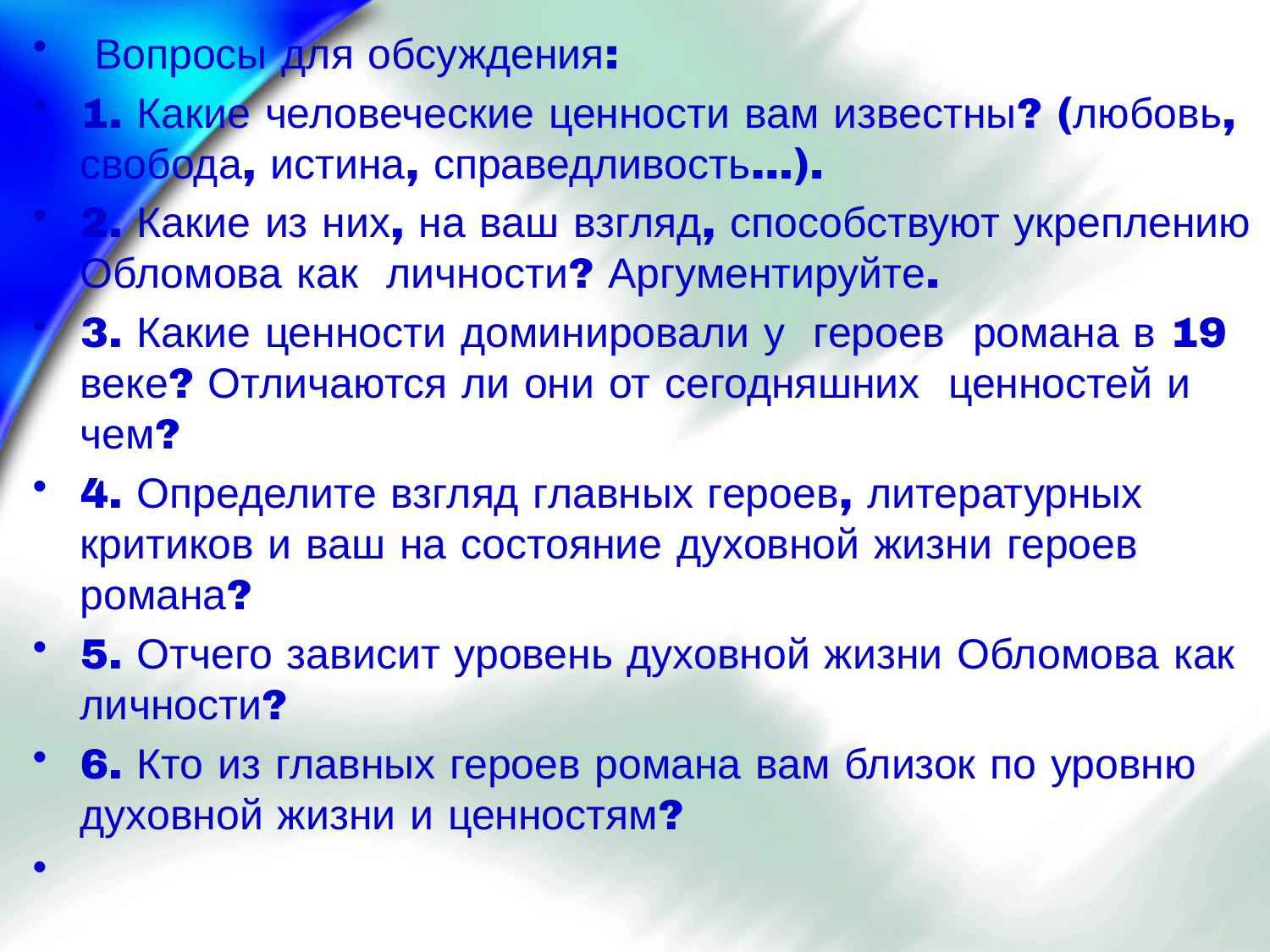

Вопросы для обсуждения:
1. Какие человеческие ценности вам известны? (любовь, свобода, истина, справедливость…).
2. Какие из них, на ваш взгляд, способствуют укреплению Обломова как  личности? Аргументируйте.
3. Какие ценности доминировали у  героев  романа в 19 веке? Отличаются ли они от сегодняшних  ценностей и чем?
4. Определите взгляд главных героев, литературных критиков и ваш на состояние духовной жизни героев романа?
5. Отчего зависит уровень духовной жизни Обломова как  личности?
6. Кто из главных героев романа вам близок по уровню духовной жизни и ценностям?